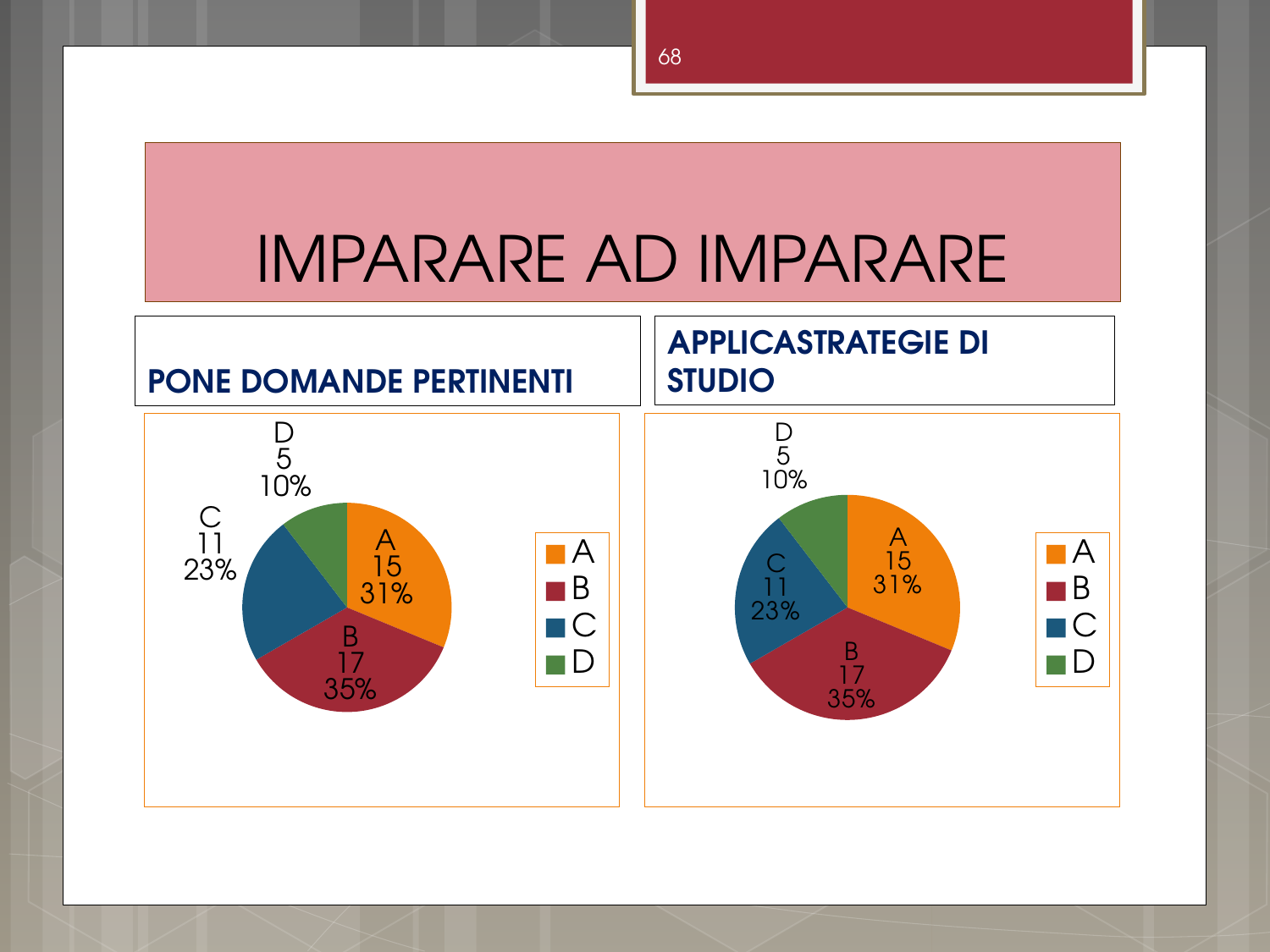

68
# IMPARARE AD IMPARARE
PONE DOMANDE PERTINENTI
APPLICASTRATEGIE DI STUDIO

### Chart

| Category | Vendite |
|---|---|
| A | 15.0 |
| B | 17.0 |
| C | 11.0 |
| D | 5.0 |

### Chart

| Category | Vendite |
|---|---|
| A | 15.0 |
| B | 17.0 |
| C | 11.0 |
| D | 5.0 |